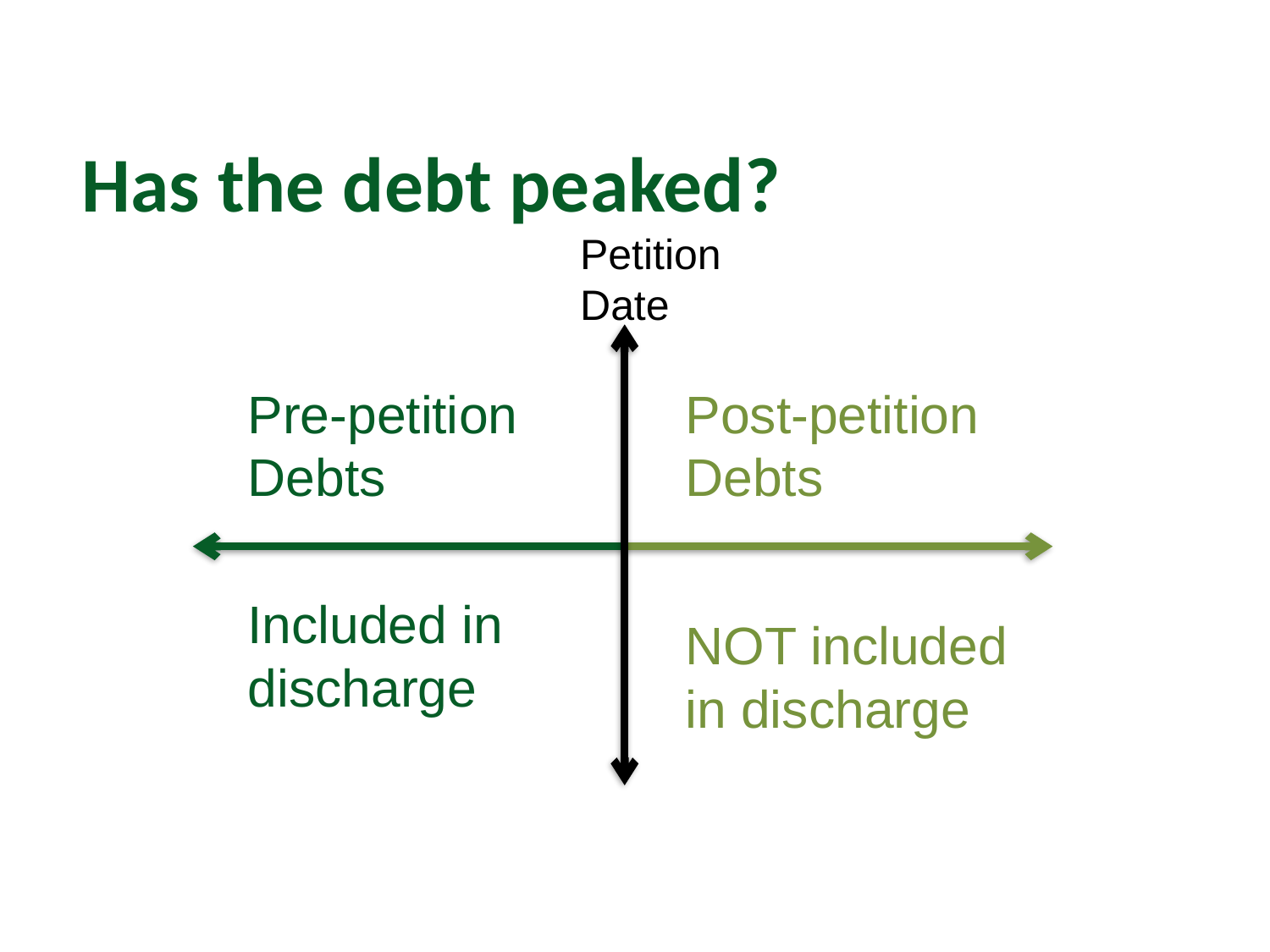

# Has the debt peaked?
Petition Date
Pre-petition Debts
Post-petition Debts
Included in discharge
NOT included in discharge